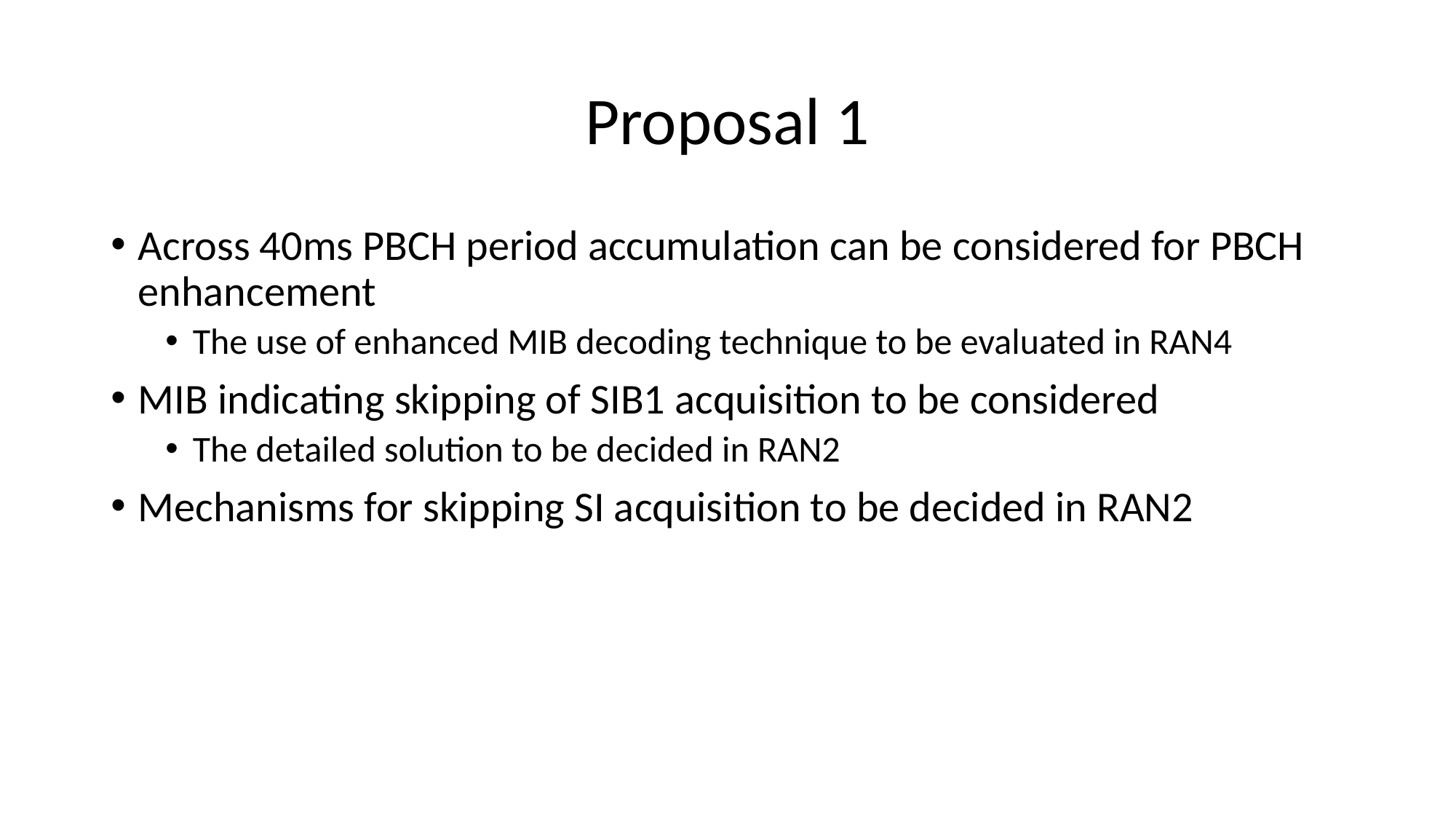

# Proposal 1
Across 40ms PBCH period accumulation can be considered for PBCH enhancement
The use of enhanced MIB decoding technique to be evaluated in RAN4
MIB indicating skipping of SIB1 acquisition to be considered
The detailed solution to be decided in RAN2
Mechanisms for skipping SI acquisition to be decided in RAN2